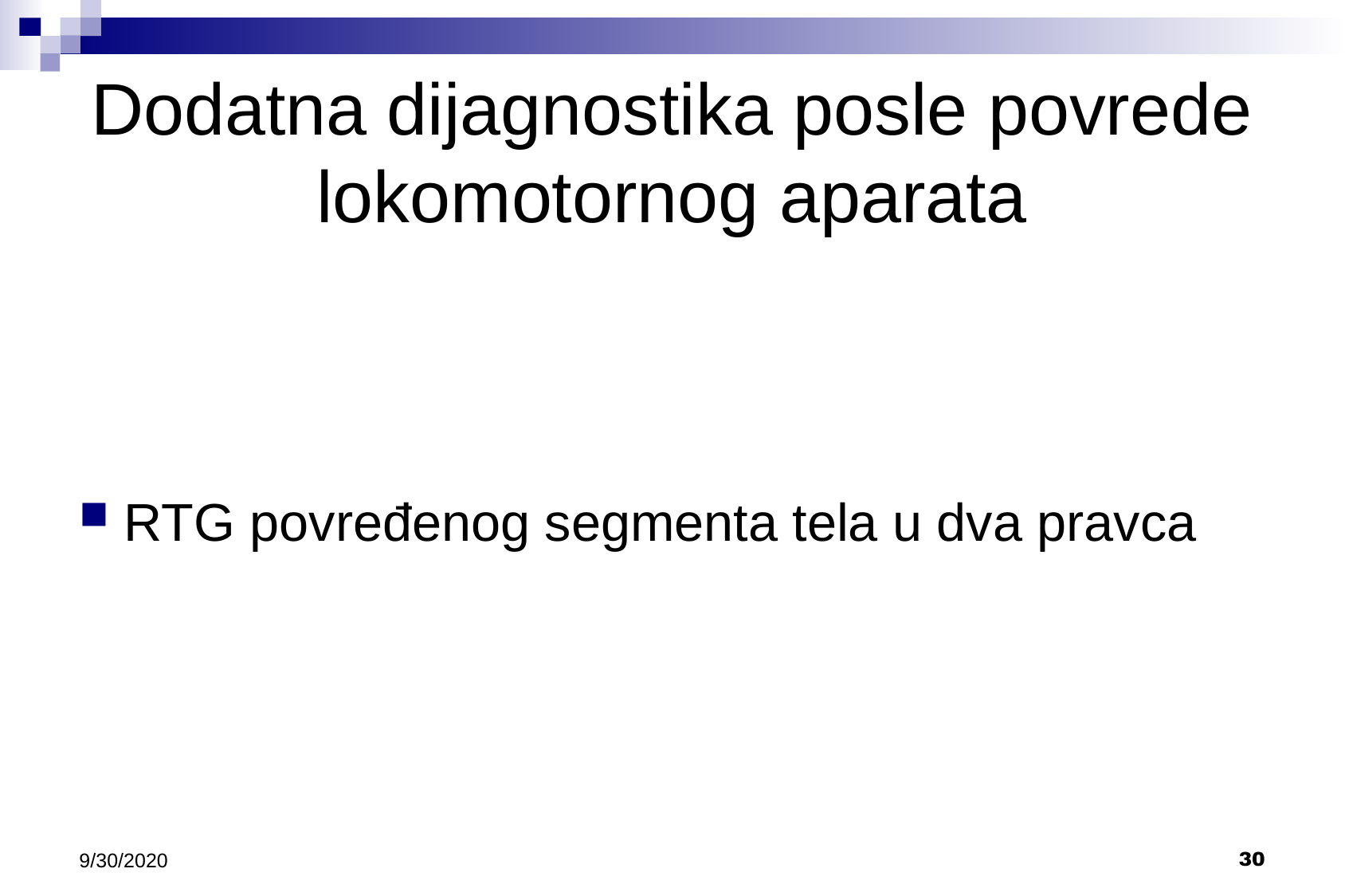

# Dodatna dijagnostika posle povrede lokomotornog aparata

RTG povređenog segmenta tela u dva pravca

9/30/2020
30